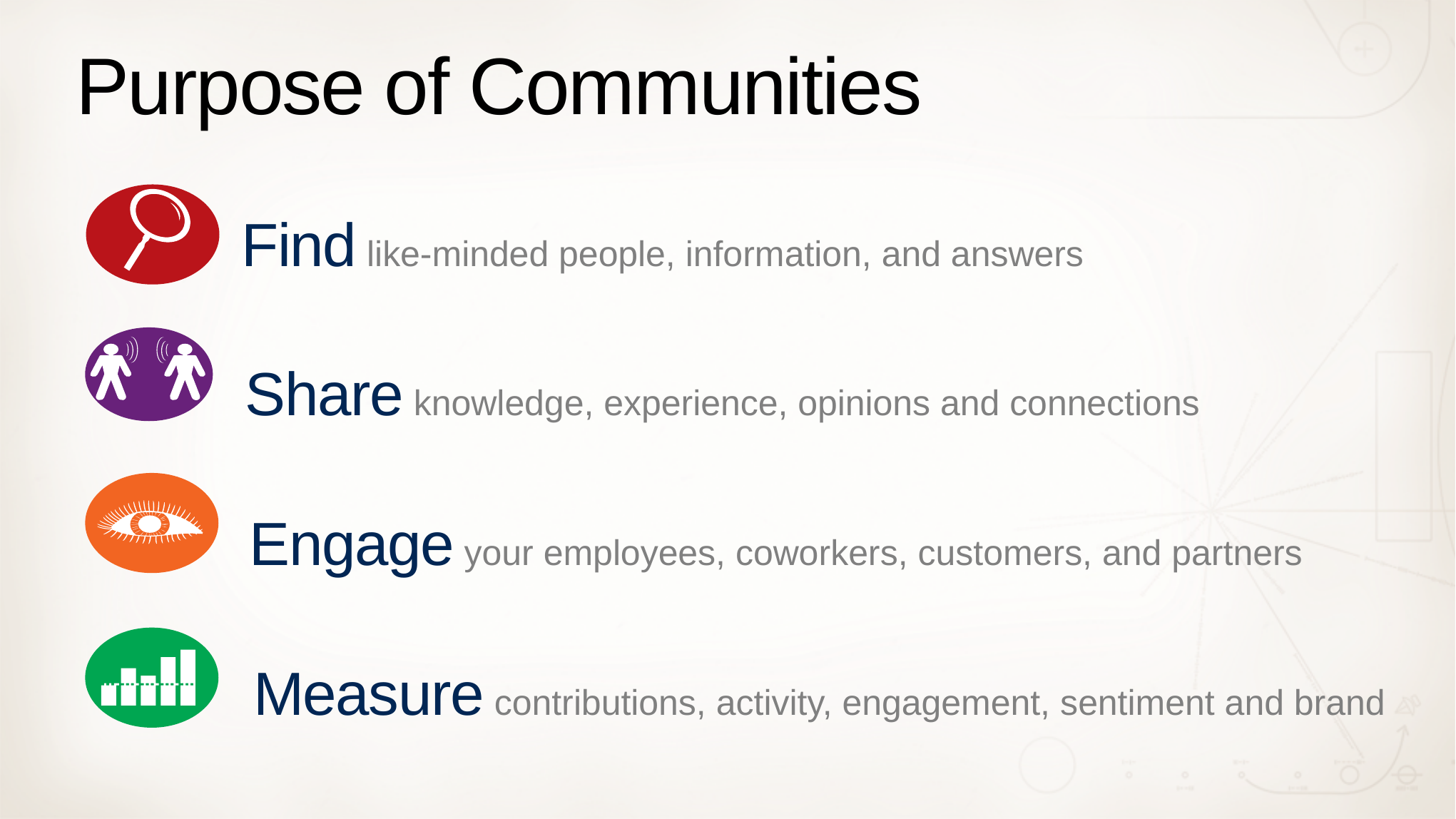

# Purpose of Communities

Find like-minded people, information, and answers

Share knowledge, experience, opinions and connections

Engage your employees, coworkers, customers, and partners

Measure contributions, activity, engagement, sentiment and brand